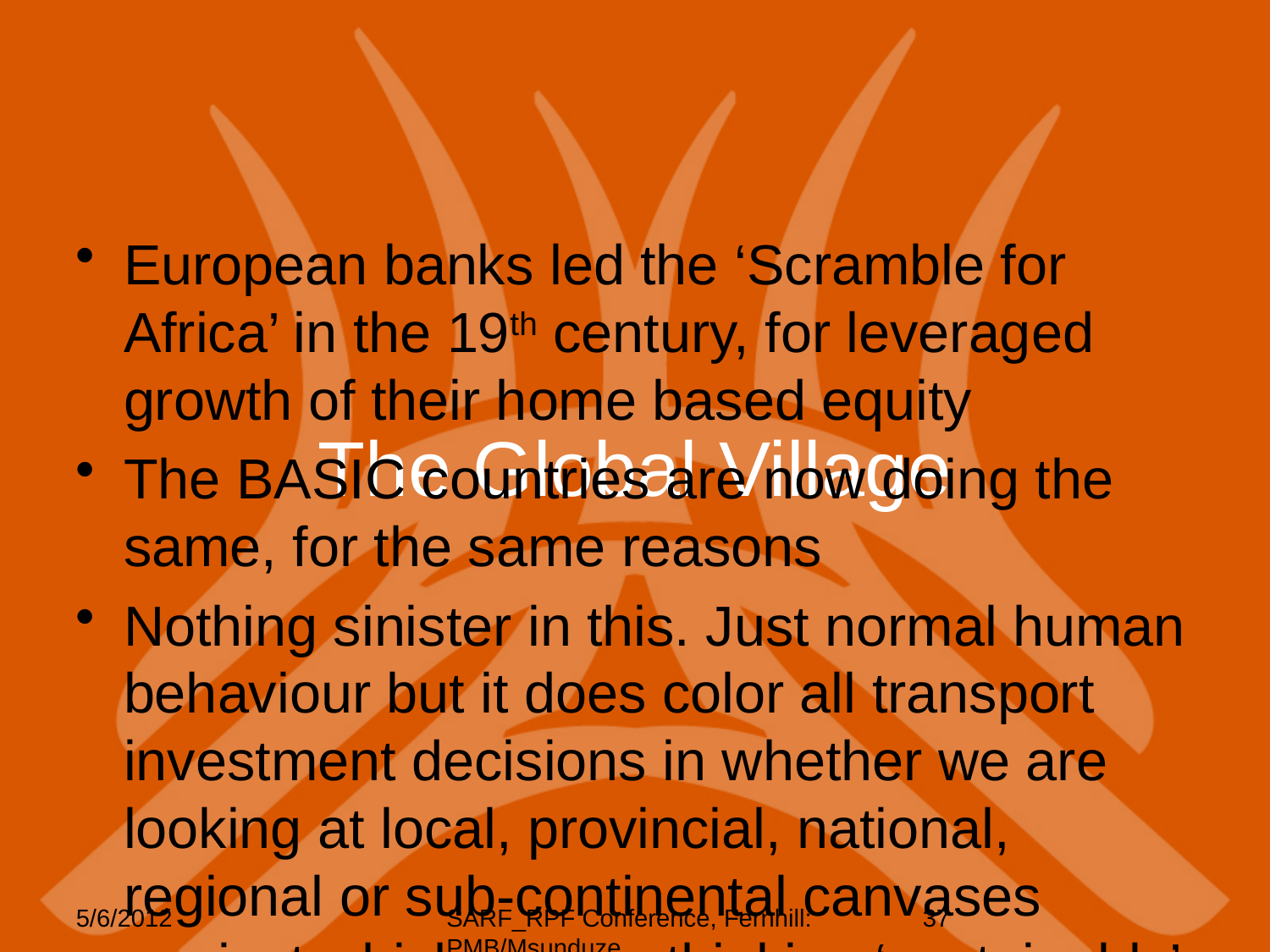

European banks led the ‘Scramble for Africa’ in the 19th century, for leveraged growth of their home based equity
The BASIC countries are now doing the same, for the same reasons
Nothing sinister in this. Just normal human behaviour but it does color all transport investment decisions in whether we are looking at local, provincial, national, regional or sub-continental canvases against which we are thinking ‘sustainably’
An investment in one will have an effect, frequently unforeseen, on the others…and that can be scary unless our societal systems can effectively check and balance
# The Global Village
5/6/2012
SARF_RPF Conference, Fernhill: PMB/Msunduze
37